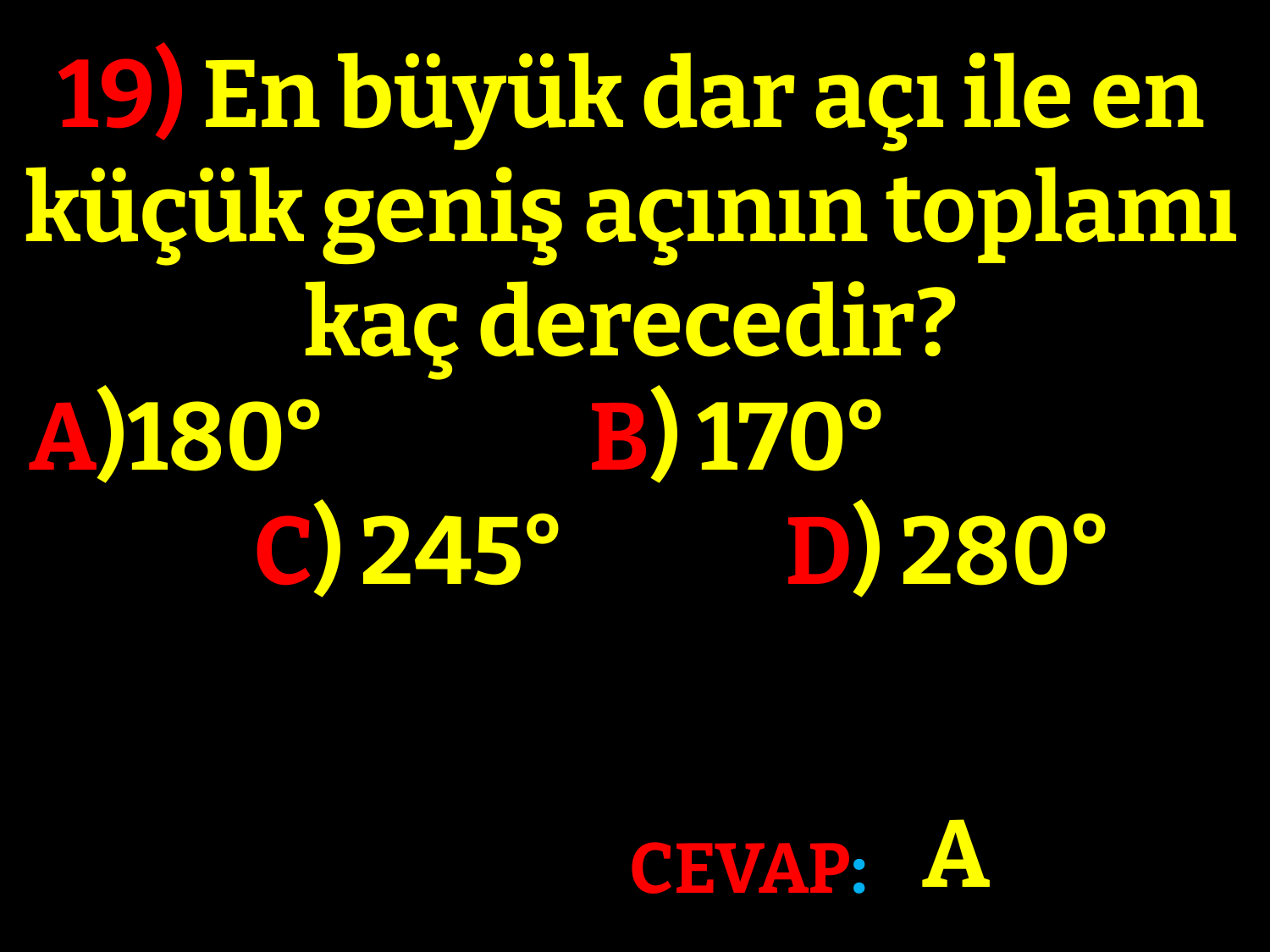

19) En büyük dar açı ile en küçük geniş açının toplamı kaç derecedir?
A)180°		   B) 170°		                  C) 245°		D) 280°

#
A
CEVAP: